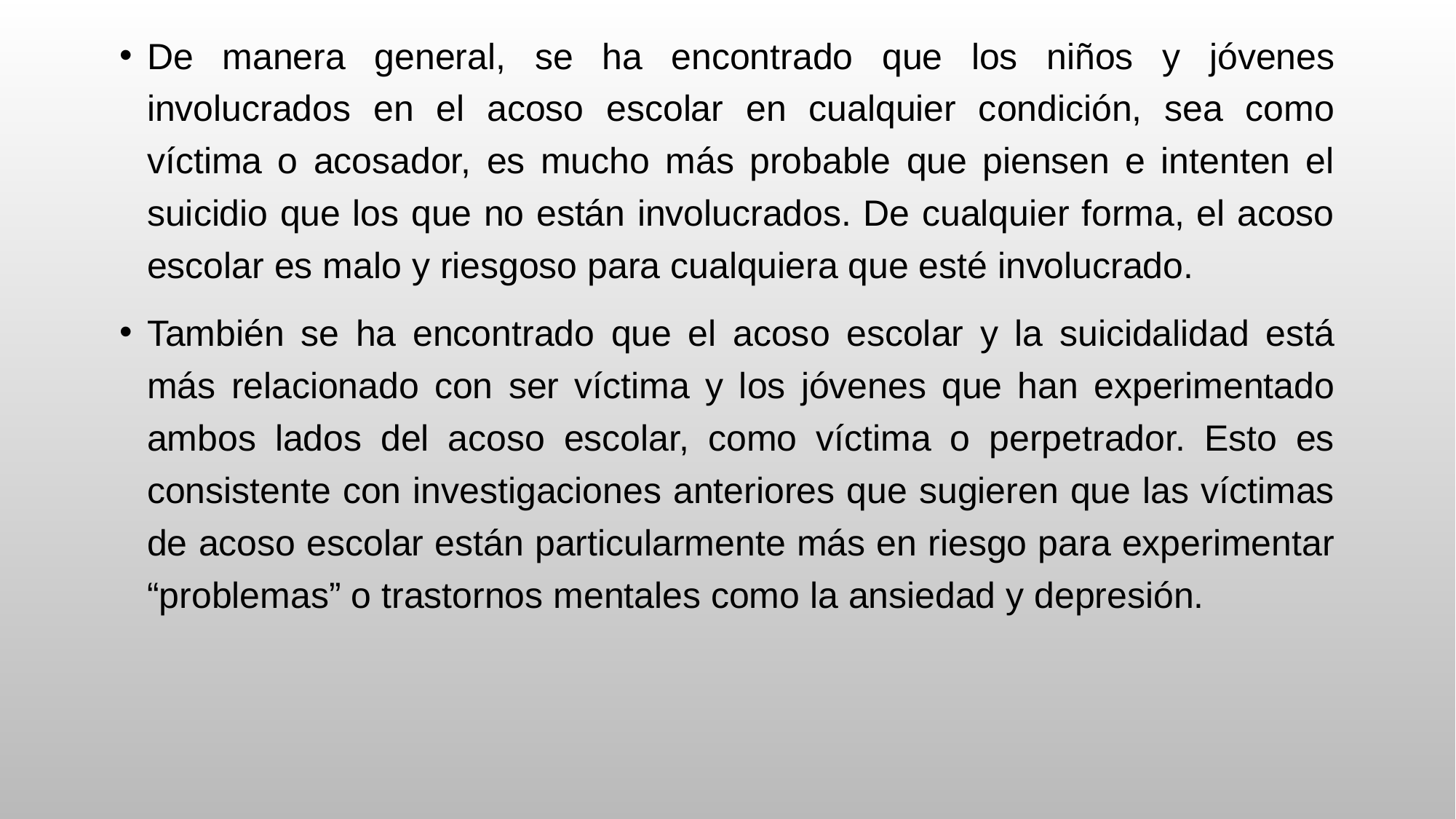

De manera general, se ha encontrado que los niños y jóvenes involucrados en el acoso escolar en cualquier condición, sea como víctima o acosador, es mucho más probable que piensen e intenten el suicidio que los que no están involucrados. De cualquier forma, el acoso escolar es malo y riesgoso para cualquiera que esté involucrado.
También se ha encontrado que el acoso escolar y la suicidalidad está más relacionado con ser víctima y los jóvenes que han experimentado ambos lados del acoso escolar, como víctima o perpetrador. Esto es consistente con investigaciones anteriores que sugieren que las víctimas de acoso escolar están particularmente más en riesgo para experimentar “problemas” o trastornos mentales como la ansiedad y depresión.